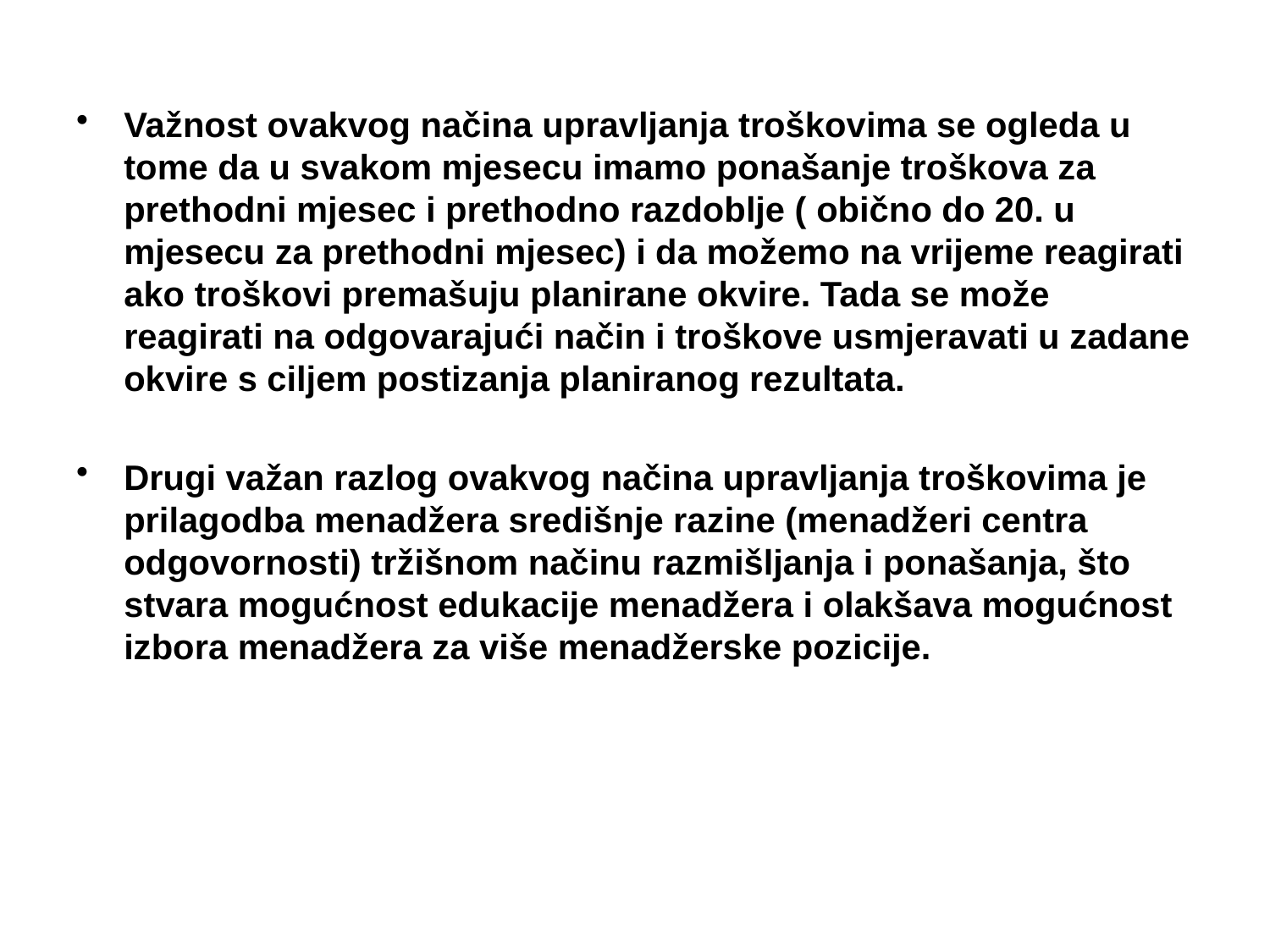

Važnost ovakvog načina upravljanja troškovima se ogleda u tome da u svakom mjesecu imamo ponašanje troškova za prethodni mjesec i prethodno razdoblje ( obično do 20. u mjesecu za prethodni mjesec) i da možemo na vrijeme reagirati ako troškovi premašuju planirane okvire. Tada se može reagirati na odgovarajući način i troškove usmjeravati u zadane okvire s ciljem postizanja planiranog rezultata.

Drugi važan razlog ovakvog načina upravljanja troškovima je prilagodba menadžera središnje razine (menadžeri centra odgovornosti) tržišnom načinu razmišljanja i ponašanja, što stvara mogućnost edukacije menadžera i olakšava mogućnost izbora menadžera za više menadžerske pozicije.